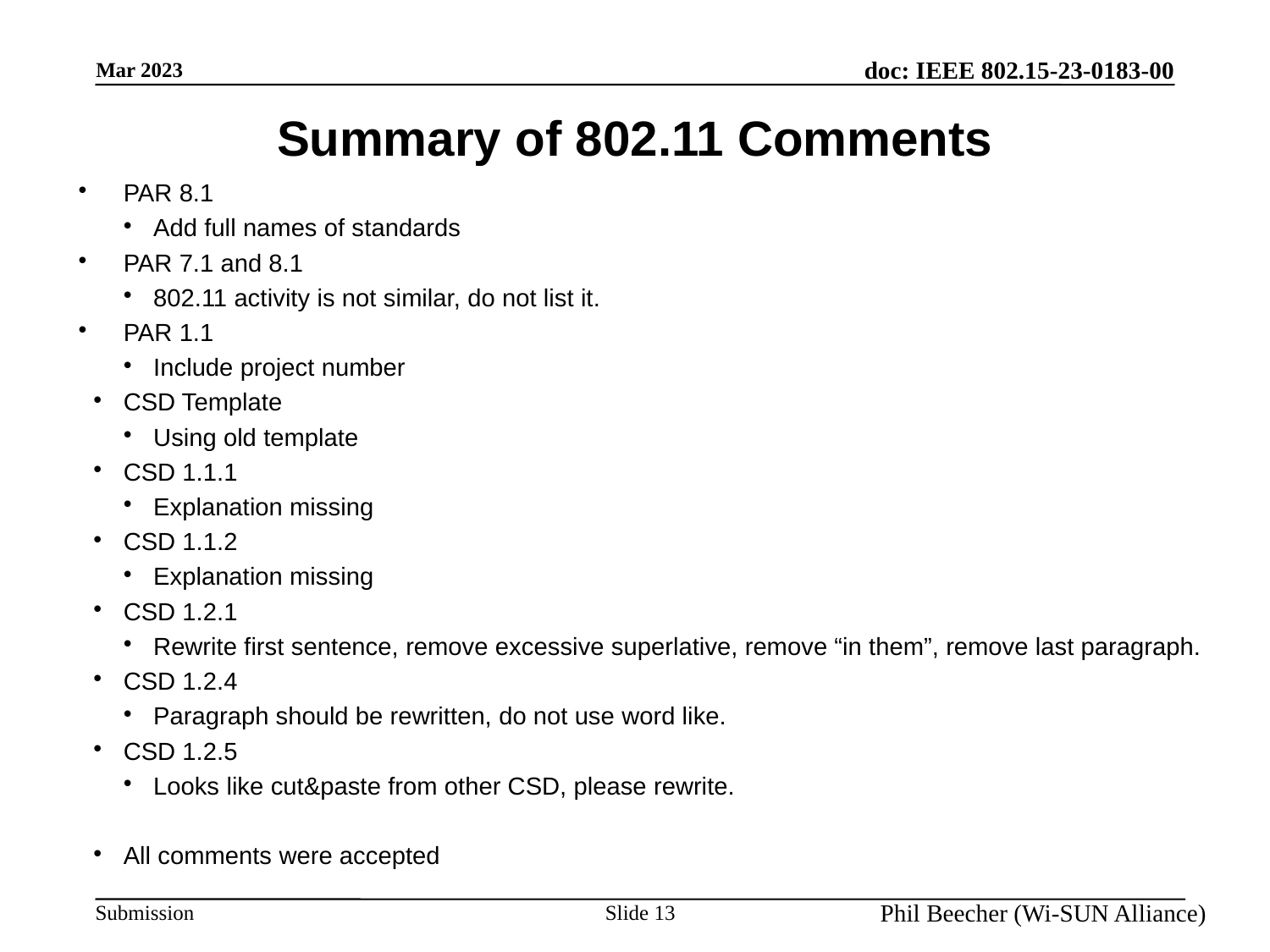

Summary of 802.11 Comments
PAR 8.1
Add full names of standards
PAR 7.1 and 8.1
802.11 activity is not similar, do not list it.
PAR 1.1
Include project number
CSD Template
Using old template
CSD 1.1.1
Explanation missing
CSD 1.1.2
Explanation missing
CSD 1.2.1
Rewrite first sentence, remove excessive superlative, remove “in them”, remove last paragraph.
CSD 1.2.4
Paragraph should be rewritten, do not use word like.
CSD 1.2.5
Looks like cut&paste from other CSD, please rewrite.

All comments were accepted
Slide 13